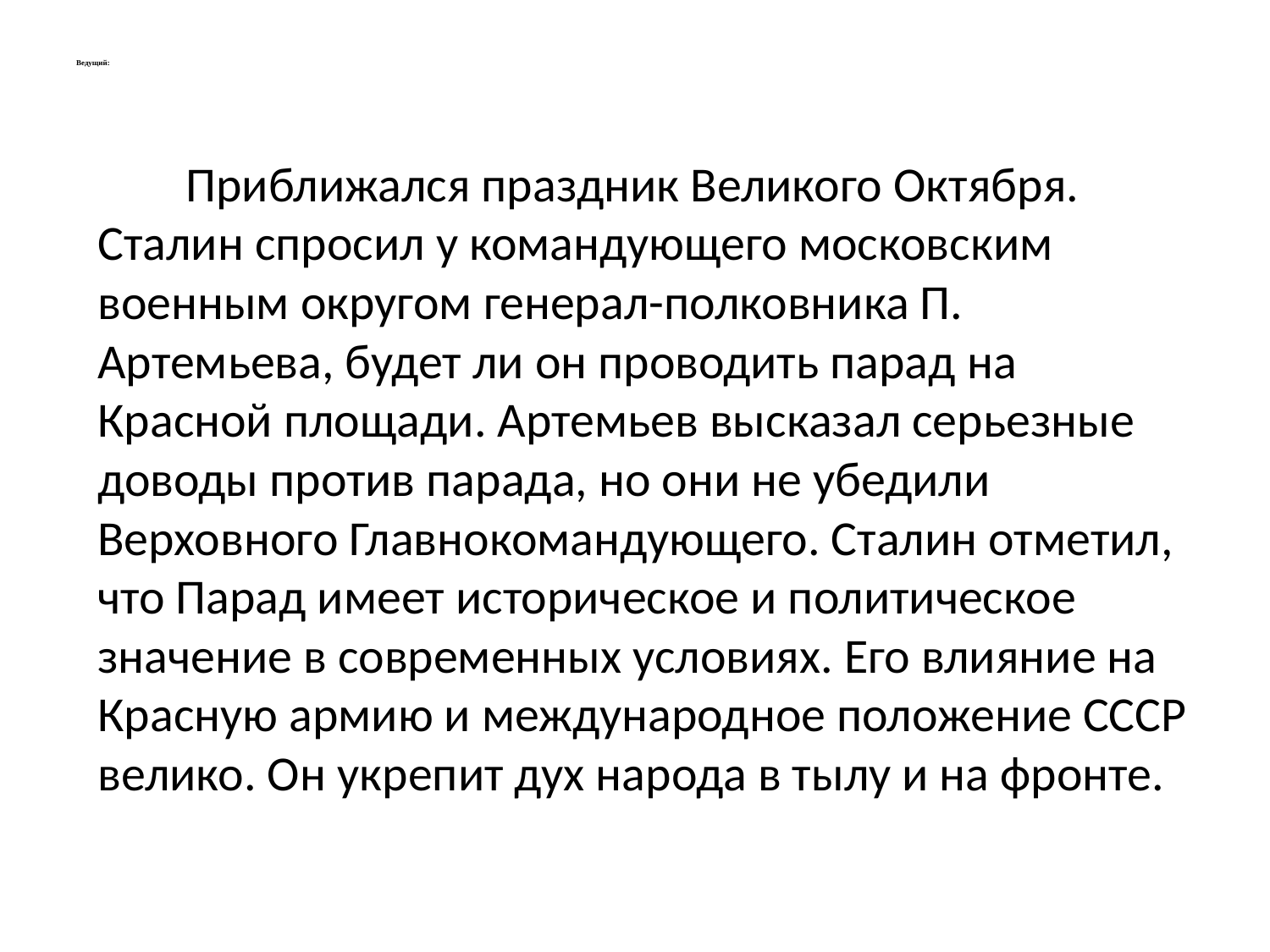

# Ведущий:
        Приближался праздник Великого Октября. Сталин спросил у командующего московским военным округом генерал-полковника П. Артемьева, будет ли он проводить парад на Красной площади. Артемьев высказал серьезные доводы против парада, но они не убедили Верховного Главнокомандующего. Сталин отметил, что Парад имеет историческое и политическое значение в современных условиях. Его влияние на Красную армию и международное положение СССР велико. Он укрепит дух народа в тылу и на фронте.